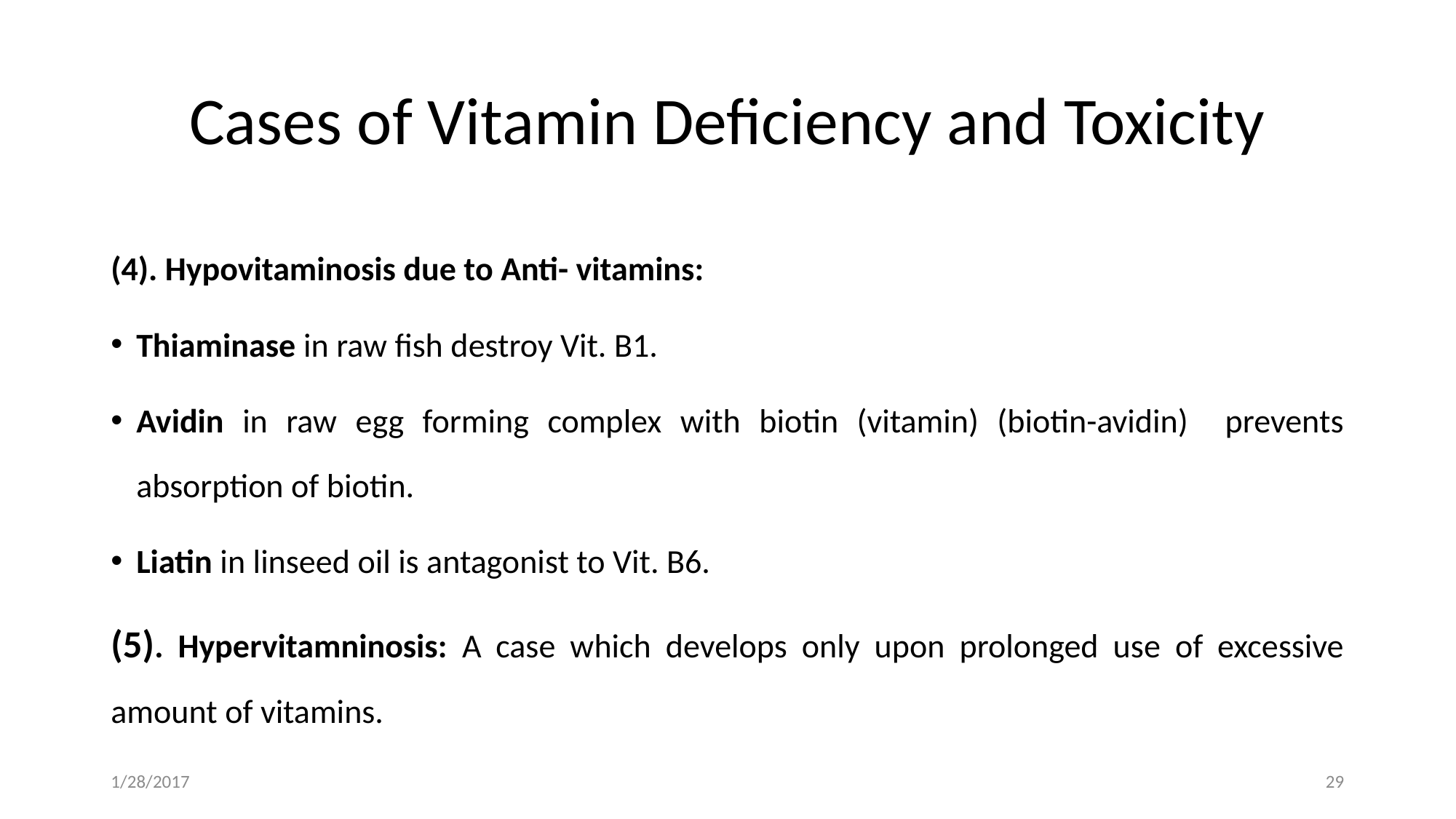

# Cases of Vitamin Deficiency and Toxicity
(4). Hypovitaminosis due to Anti- vitamins:
Thiaminase in raw fish destroy Vit. B1.
Avidin in raw egg forming complex with biotin (vitamin) (biotin-avidin)  prevents absorption of biotin.
Liatin in linseed oil is antagonist to Vit. B6.
(5). Hypervitamninosis: A case which develops only upon prolonged use of excessive amount of vitamins.

1/28/2017
29